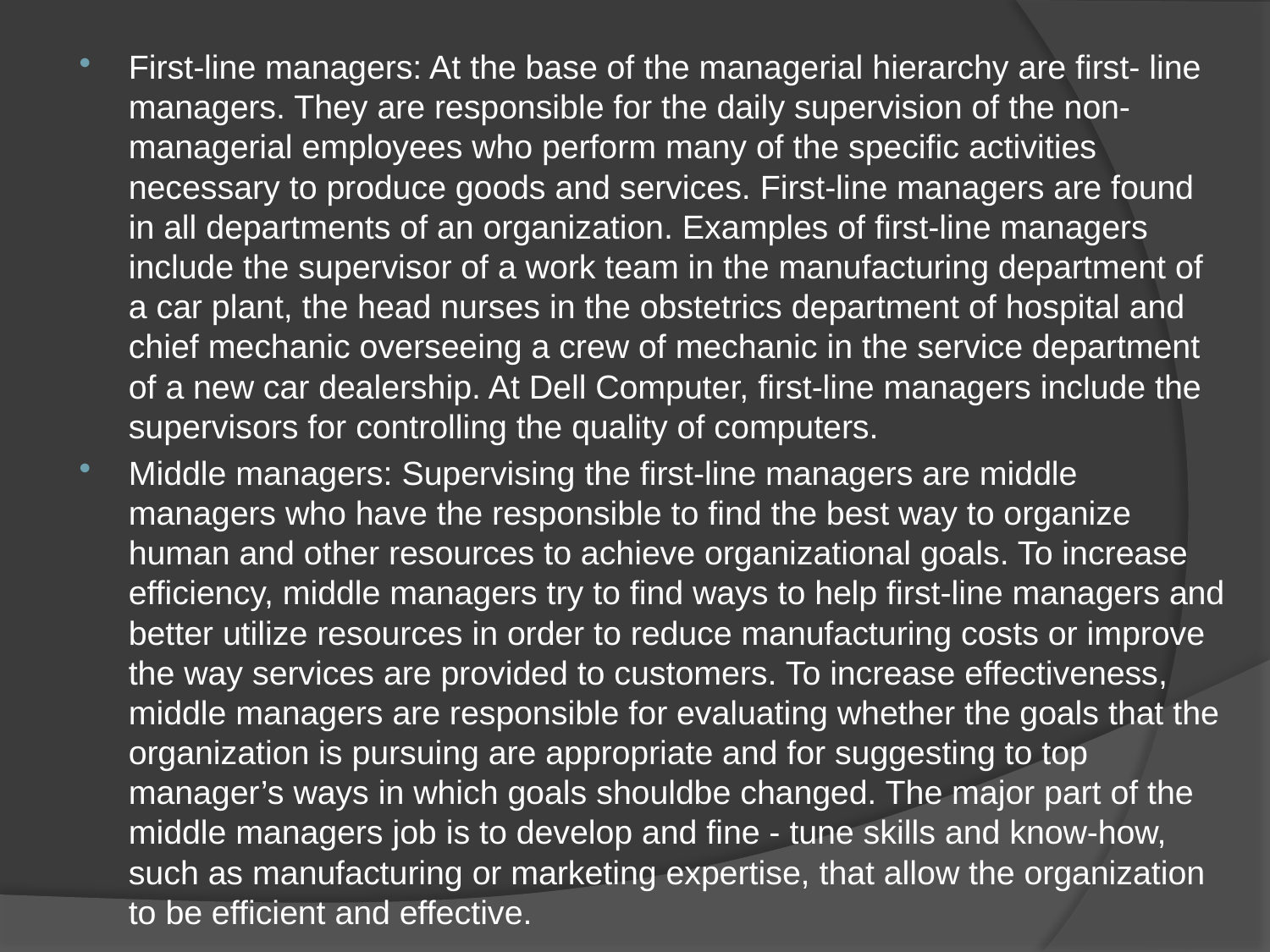

First-line managers: At the base of the managerial hierarchy are first- line managers. They are responsible for the daily supervision of the non- managerial employees who perform many of the specific activities necessary to produce goods and services. First-line managers are found in all departments of an organization. Examples of first-line managers include the supervisor of a work team in the manufacturing department of a car plant, the head nurses in the obstetrics department of hospital and chief mechanic overseeing a crew of mechanic in the service department of a new car dealership. At Dell Computer, first-line managers include the supervisors for controlling the quality of computers.
Middle managers: Supervising the first-line managers are middle managers who have the responsible to find the best way to organize human and other resources to achieve organizational goals. To increase efficiency, middle managers try to find ways to help first-line managers and better utilize resources in order to reduce manufacturing costs or improve the way services are provided to customers. To increase effectiveness, middle managers are responsible for evaluating whether the goals that the organization is pursuing are appropriate and for suggesting to top manager’s ways in which goals shouldbe changed. The major part of the middle managers job is to develop and fine - tune skills and know-how, such as manufacturing or marketing expertise, that allow the organization to be efficient and effective.